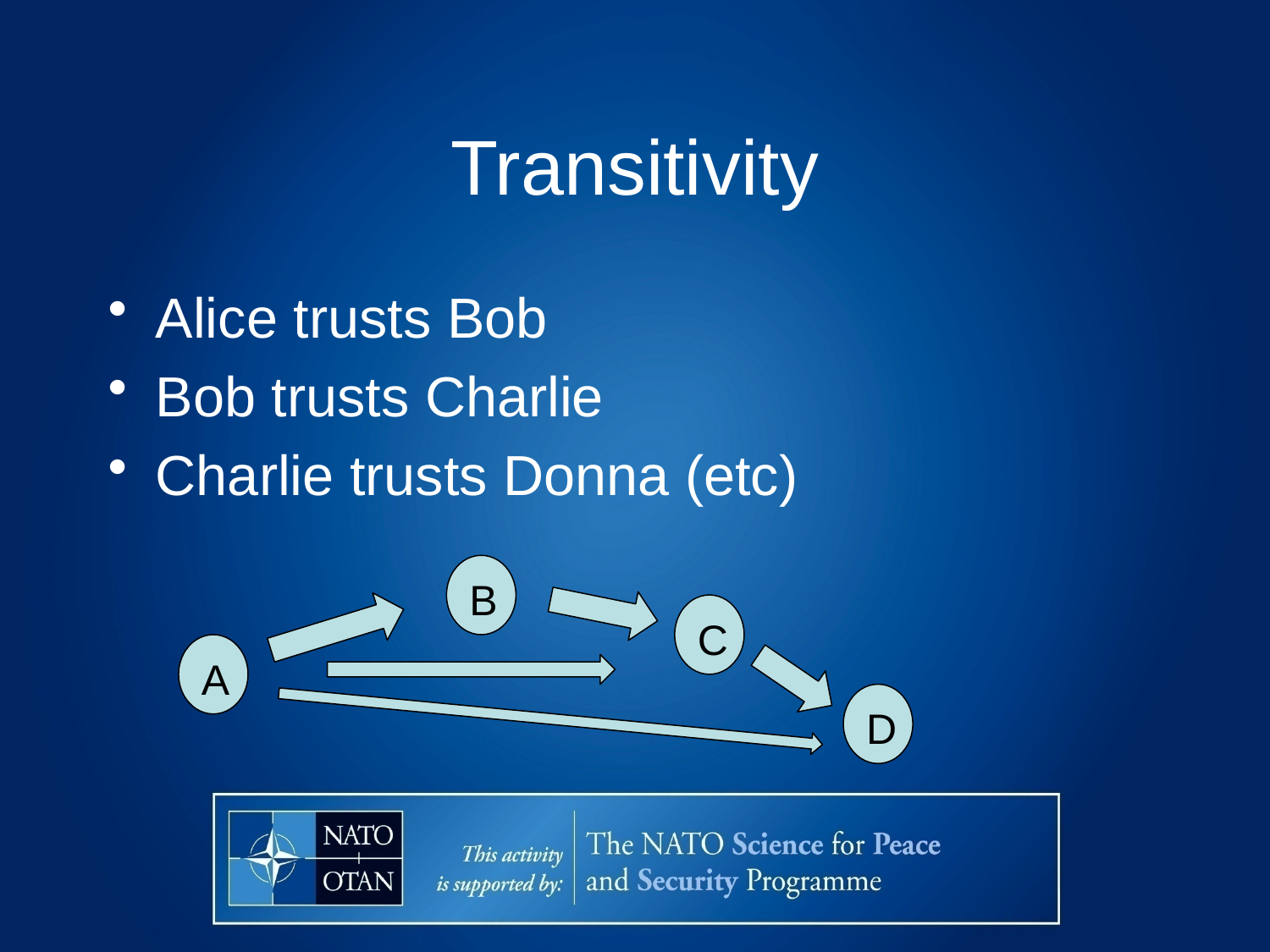

# Transitivity
Alice trusts Bob
Bob trusts Charlie
Charlie trusts Donna (etc)
B

C

A

D